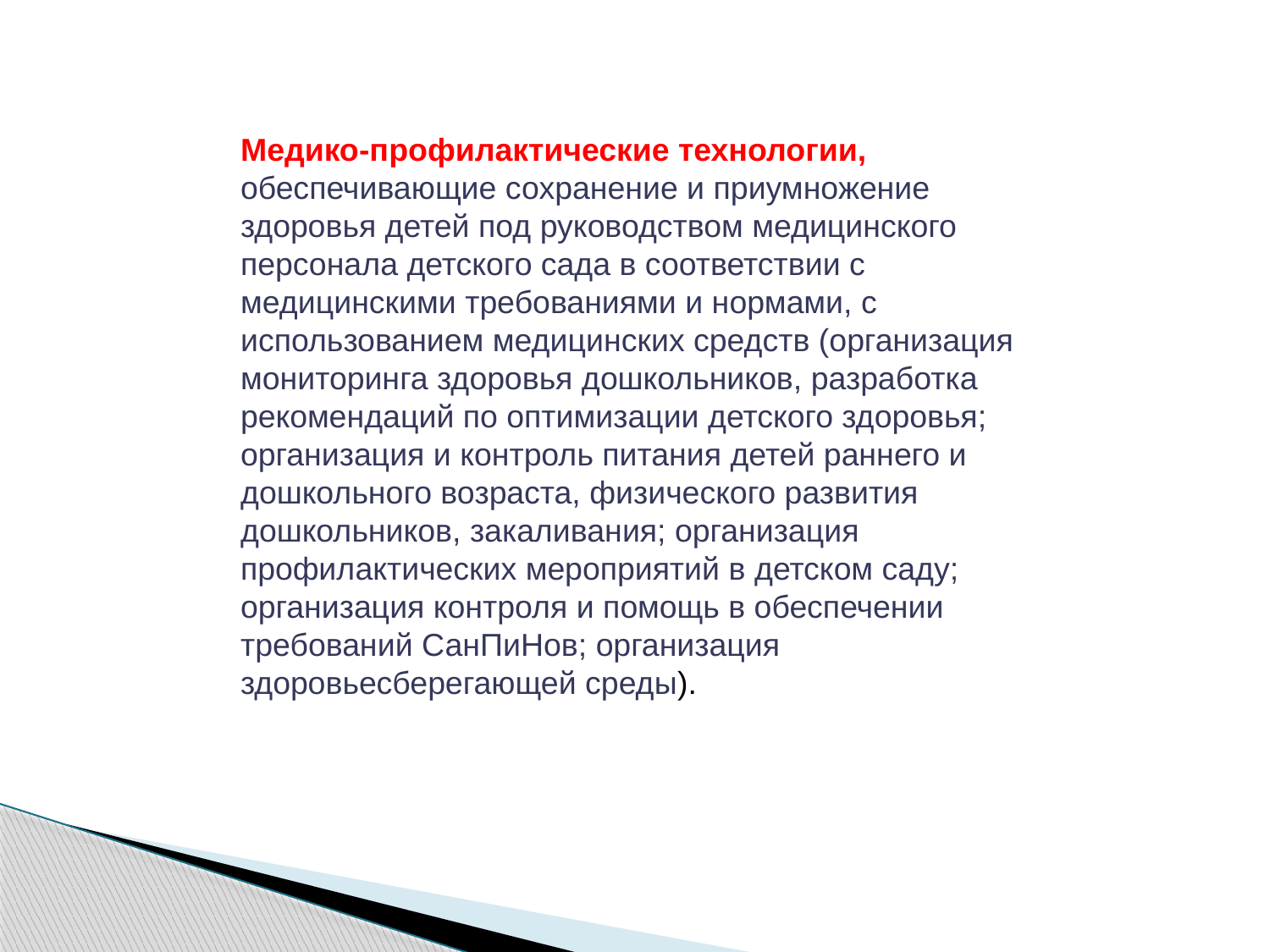

Медико-профилактические технологии, обеспечивающие сохранение и приумножение здоровья детей под руководством медицинского персонала детского сада в соответствии с медицинскими требованиями и нормами, с использованием медицинских средств (организация мониторинга здоровья дошкольников, разработка рекомендаций по оптимизации детского здоровья; организация и контроль питания детей раннего и дошкольного возраста, физического развития дошкольников, закаливания; организация профилактических мероприятий в детском саду; организация контроля и помощь в обеспечении требований СанПиНов; организация здоровьесберегающей среды).